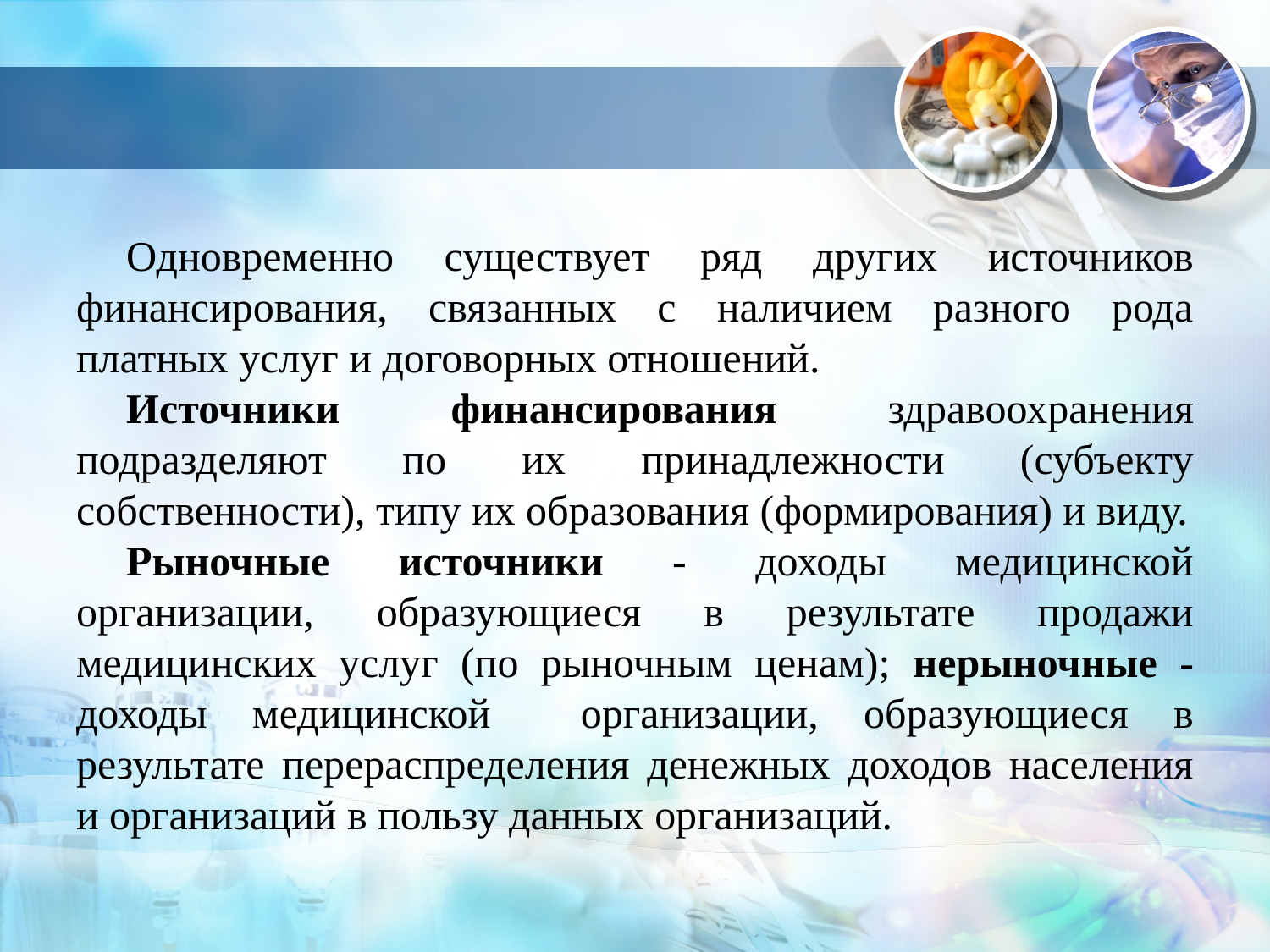

Одновременно существует ряд других источников финансирования, связанных с наличием разного рода платных услуг и договорных отношений.
Источники финансирования здравоохранения подразделяют по их принадлежности (субъекту собственности), типу их образования (формирования) и виду.
Рыночные источники - доходы медицинской организации, образующиеся в результате продажи медицинских услуг (по рыночным ценам); нерыночные - доходы медицинской  организации, образующиеся в результате перераспределения денежных доходов населения и организаций в пользу данных организаций.